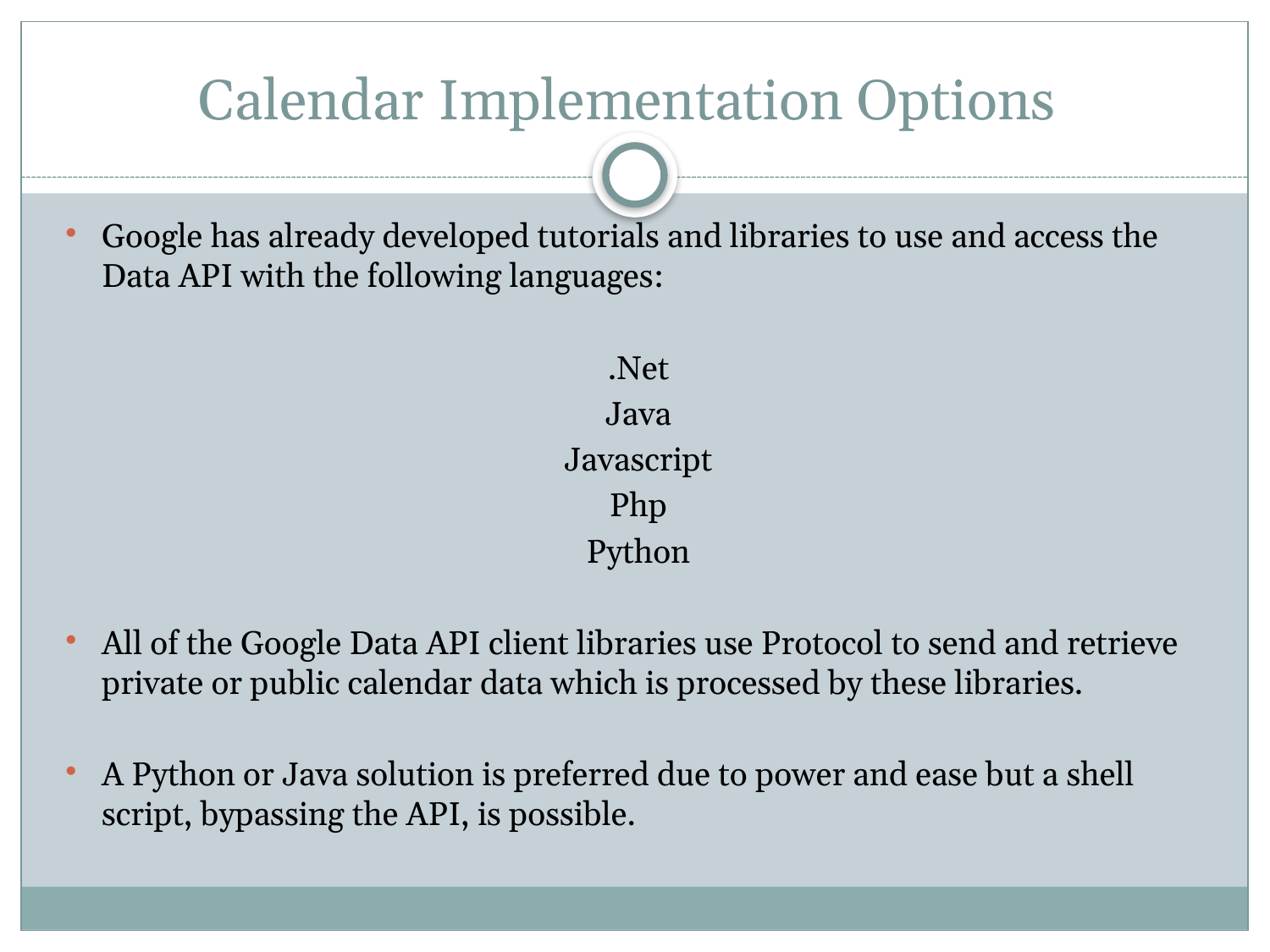

# Calendar Implementation Options
Google has already developed tutorials and libraries to use and access the Data API with the following languages:

.Net
Java
Javascript
Php
Python

All of the Google Data API client libraries use Protocol to send and retrieve private or public calendar data which is processed by these libraries.

A Python or Java solution is preferred due to power and ease but a shell script, bypassing the API, is possible.